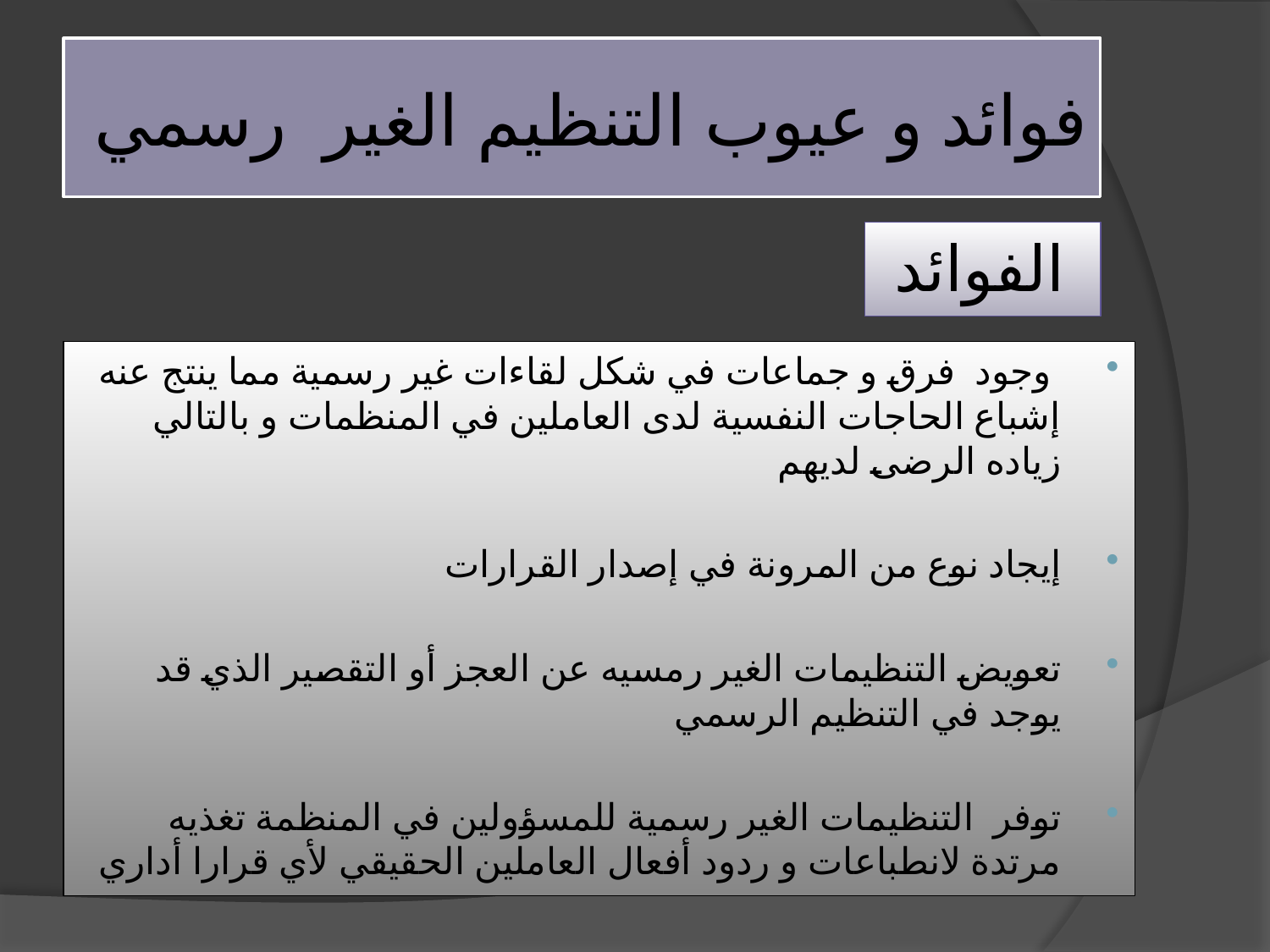

# فوائد و عيوب التنظيم الغير  رسمي
الفوائد
 وجود  فرق و جماعات في شكل لقاءات غير رسمية مما ينتج عنه إشباع الحاجات النفسية لدى العاملين في المنظمات و بالتالي زياده الرضى لديهم

إيجاد نوع من المرونة في إصدار القرارات

تعويض التنظيمات الغير رمسيه عن العجز أو التقصير الذي قد يوجد في التنظيم الرسمي

توفر  التنظيمات الغير رسمية للمسؤولين في المنظمة تغذيه مرتدة لانطباعات و ردود أفعال العاملين الحقيقي لأي قرارا أداري